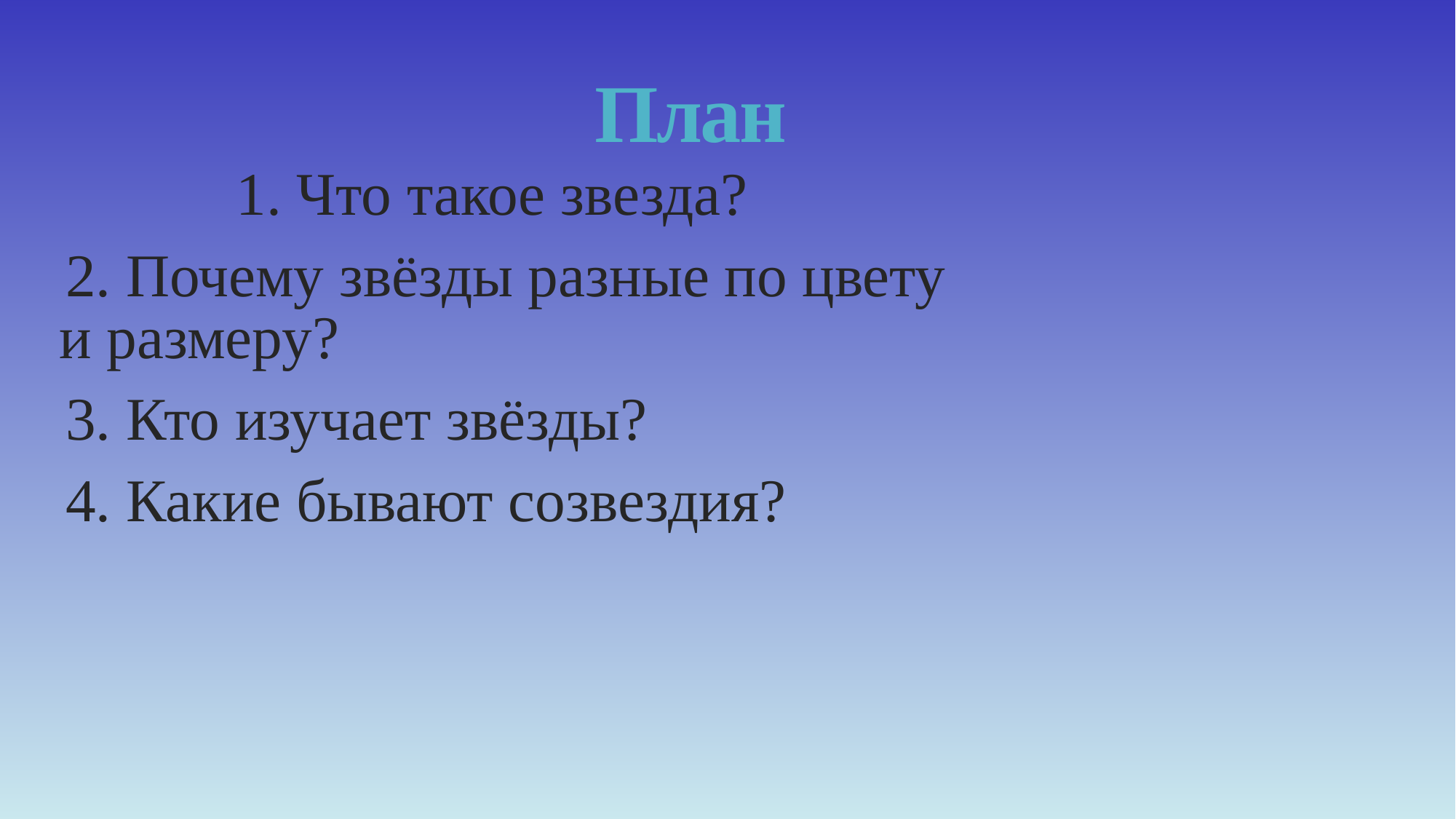

# План
1. Что такое звезда?
2. Почему звёзды разные по цвету и размеру?
3. Кто изучает звёзды?
4. Какие бывают созвездия?